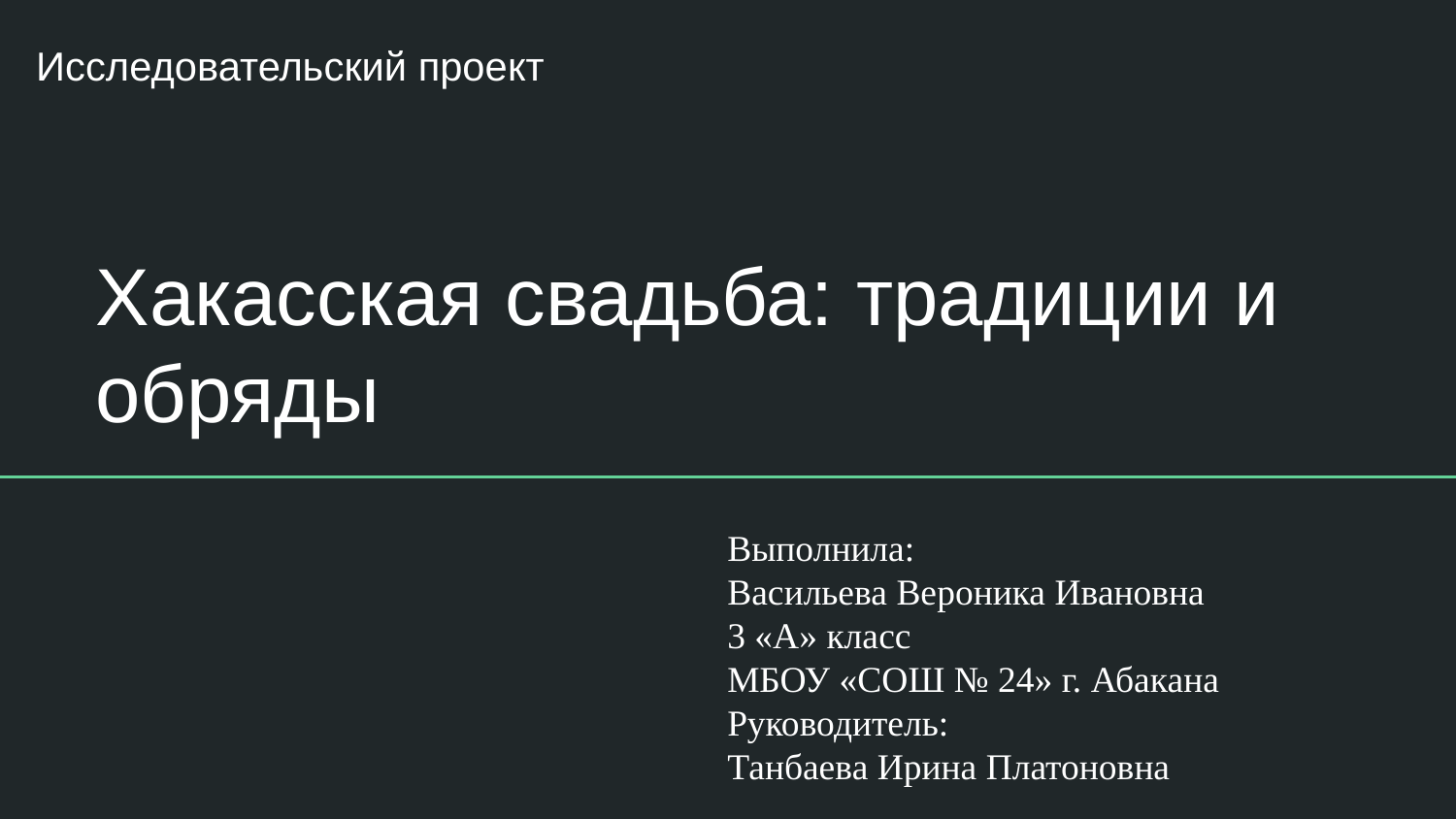

Исследовательский проект
# Хакасская свадьба: традиции и обряды
Выполнила:
Васильева Вероника Ивановна
3 «А» класс
МБОУ «СОШ № 24» г. Абакана
Руководитель:
Танбаева Ирина Платоновна